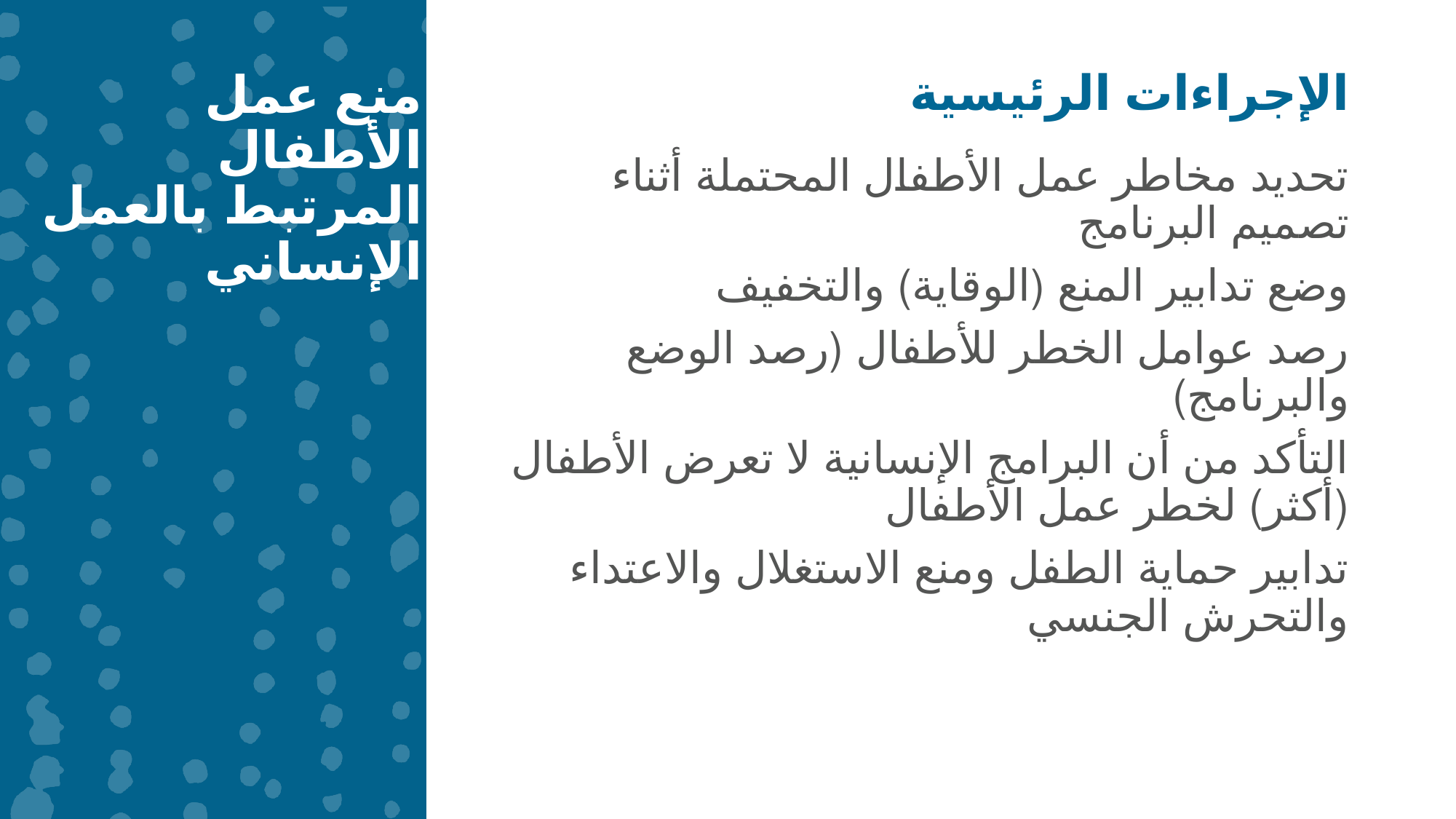

منع عمل الأطفال المرتبط بالعمل الإنساني
الإجراءات الرئيسية
تحديد مخاطر عمل الأطفال المحتملة أثناء تصميم البرنامج
وضع تدابير المنع (الوقاية) والتخفيف
رصد عوامل الخطر للأطفال (رصد الوضع والبرنامج)
التأكد من أن البرامج الإنسانية لا تعرض الأطفال (أكثر) لخطر عمل الأطفال
تدابير حماية الطفل ومنع الاستغلال والاعتداء والتحرش الجنسي